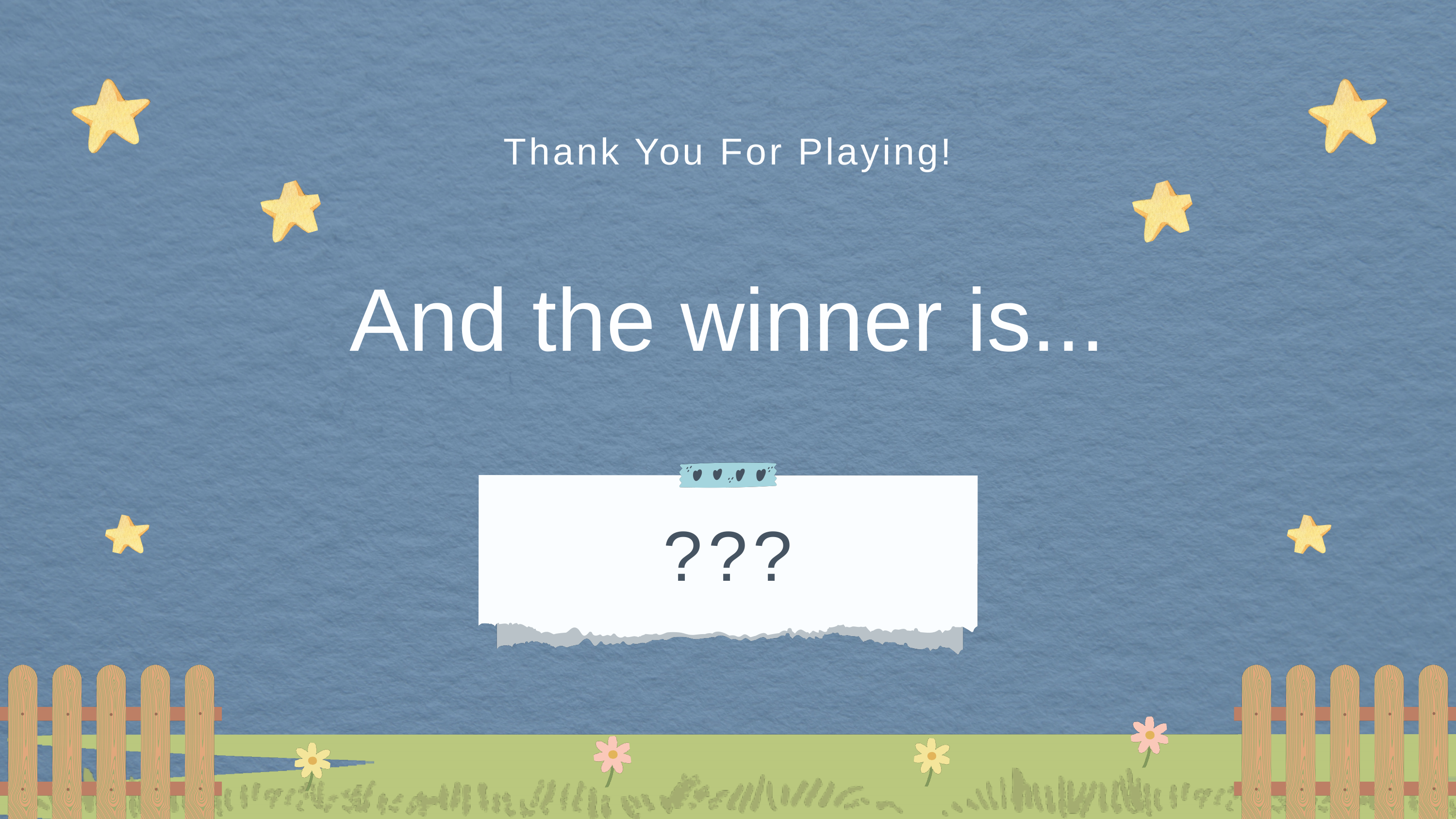

Thank You For Playing!

And the winner is...

???